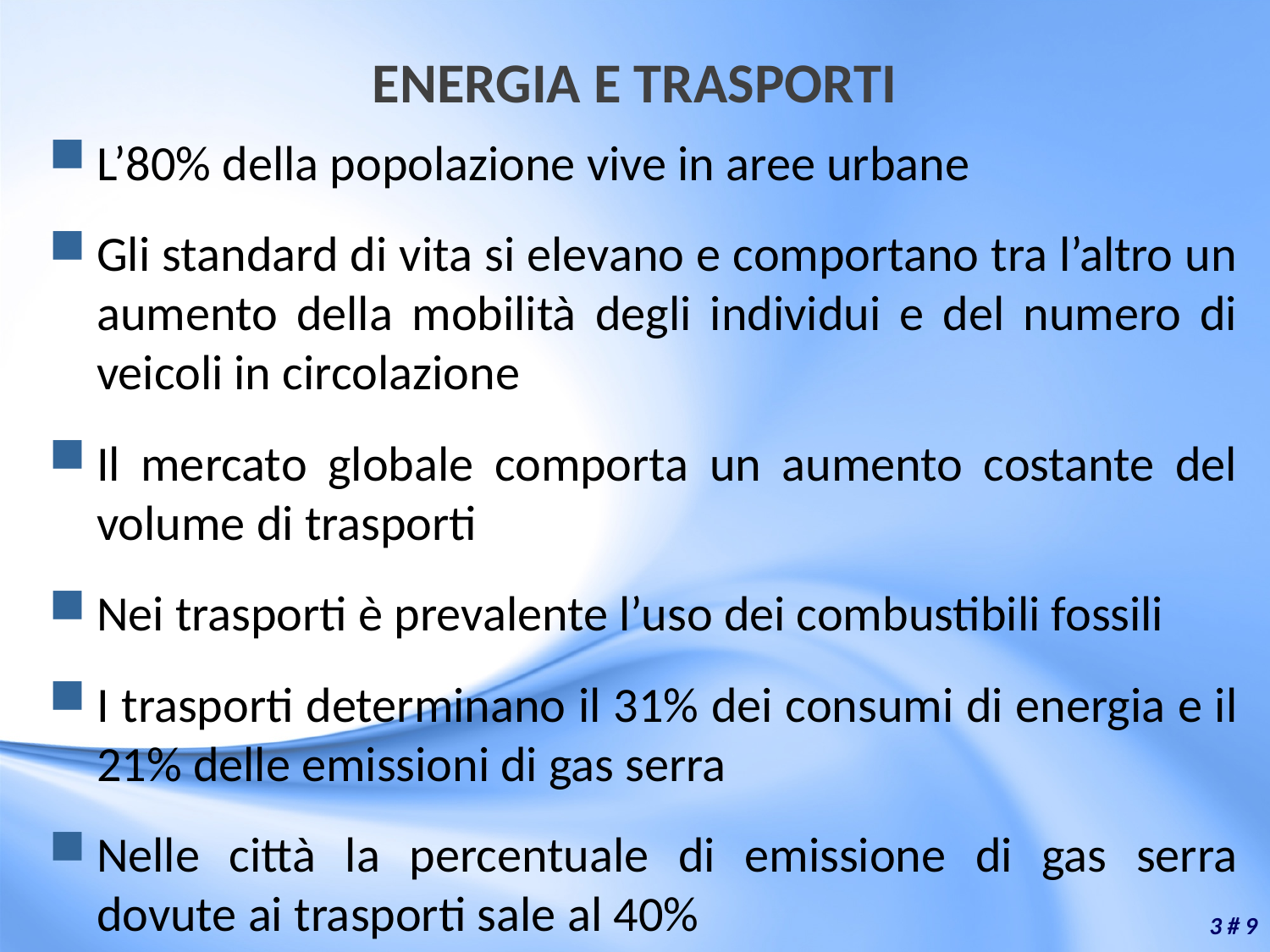

# ENERGIA E TRASPORTI
L’80% della popolazione vive in aree urbane
Gli standard di vita si elevano e comportano tra l’altro un aumento della mobilità degli individui e del numero di veicoli in circolazione
Il mercato globale comporta un aumento costante del volume di trasporti
Nei trasporti è prevalente l’uso dei combustibili fossili
I trasporti determinano il 31% dei consumi di energia e il 21% delle emissioni di gas serra
Nelle città la percentuale di emissione di gas serra dovute ai trasporti sale al 40%

3 # 9